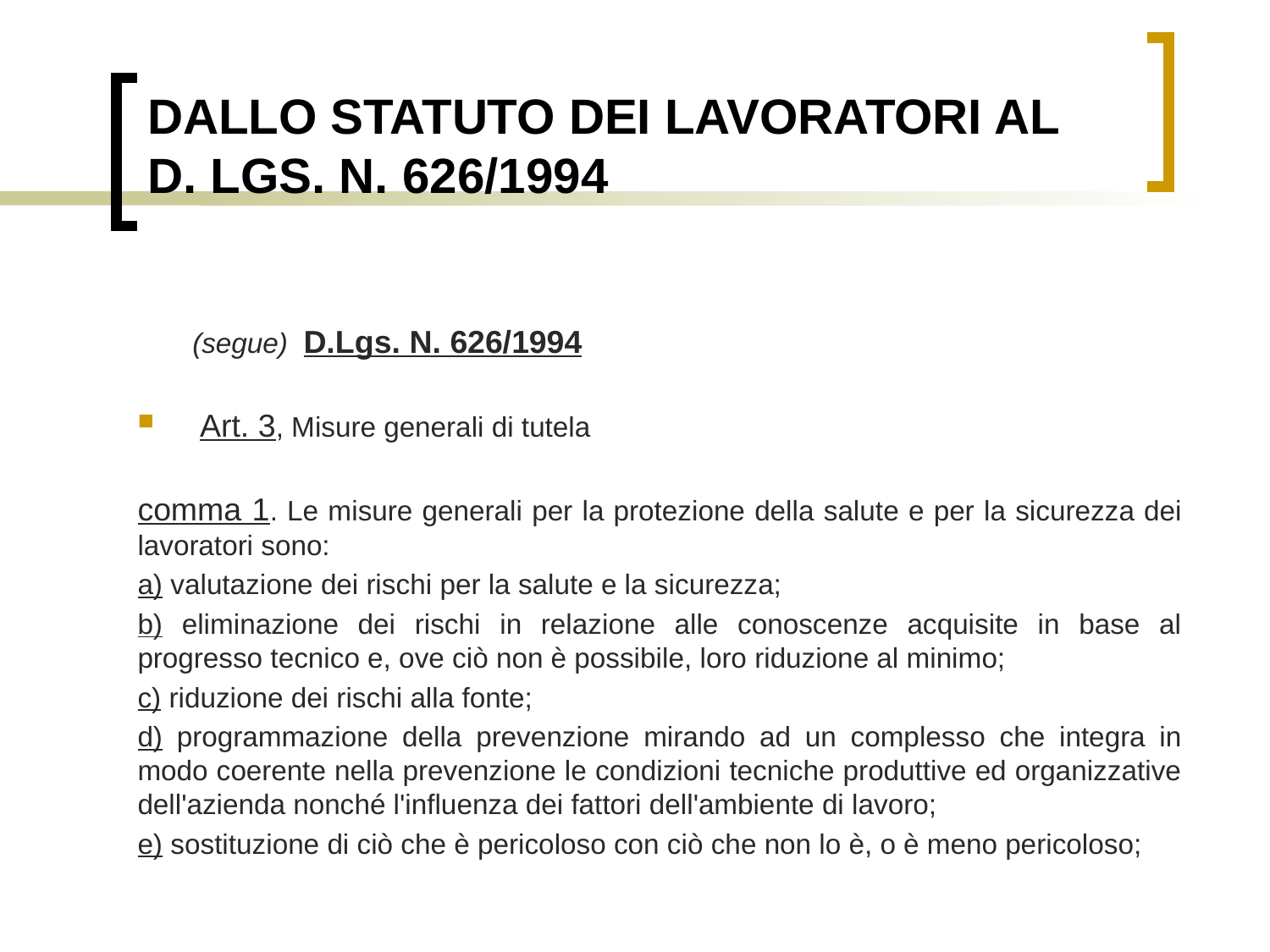

# DALLO STATUTO DEI LAVORATORI AL D. LGS. N. 626/1994

       (segue)  D.Lgs. N. 626/1994

Art. 3, Misure generali di tutela

comma 1. Le misure generali per la protezione della salute e per la sicurezza dei lavoratori sono:
a) valutazione dei rischi per la salute e la sicurezza;
b) eliminazione dei rischi in relazione alle conoscenze acquisite in base al progresso tecnico e, ove ciò non è possibile, loro riduzione al minimo;
c) riduzione dei rischi alla fonte;
d) programmazione della prevenzione mirando ad un complesso che integra in modo coerente nella prevenzione le condizioni tecniche produttive ed organizzative dell'azienda nonché l'influenza dei fattori dell'ambiente di lavoro;
e) sostituzione di ciò che è pericoloso con ciò che non lo è, o è meno pericoloso;